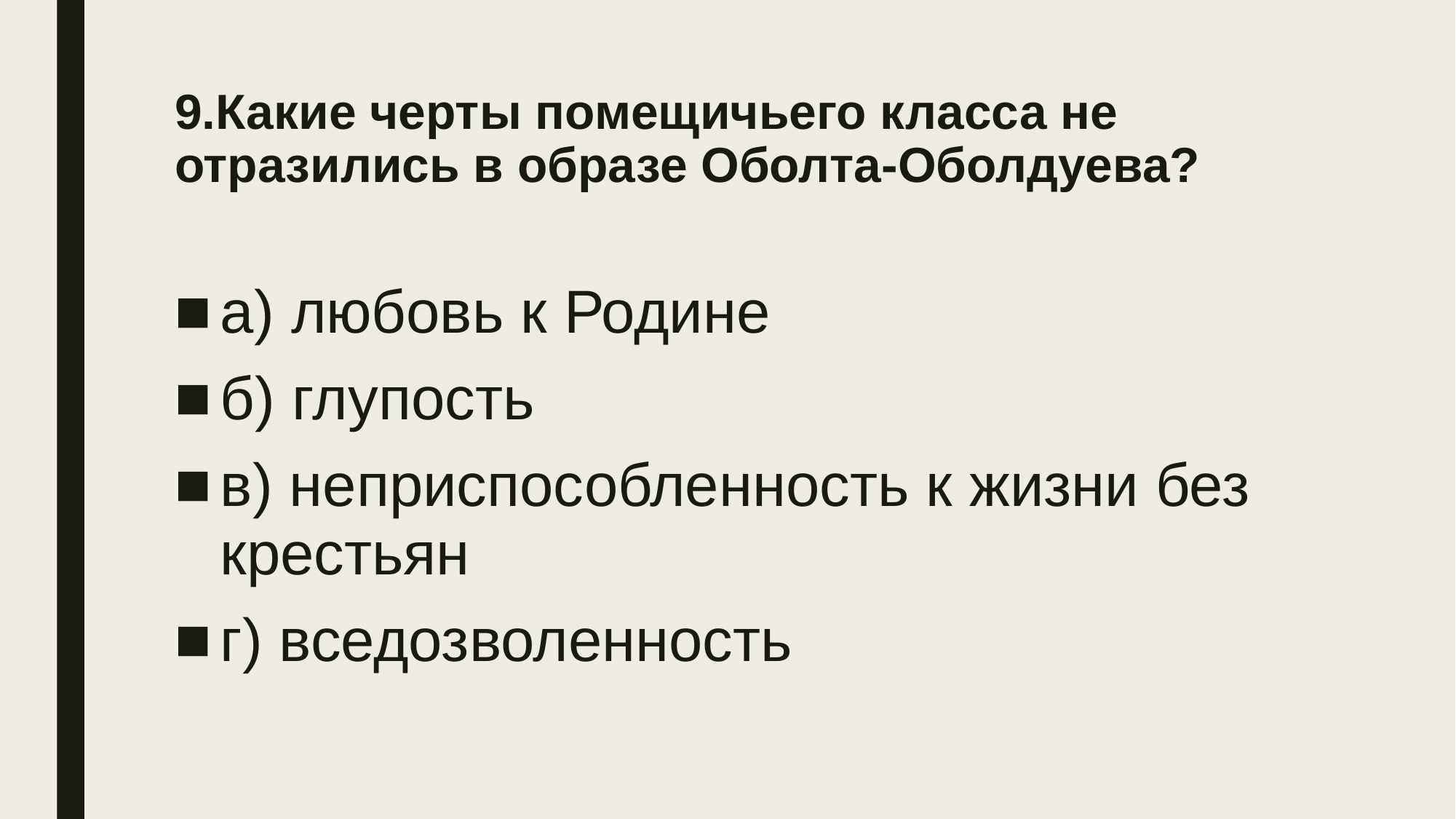

# 9.Какие черты помещичьего класса не отразились в образе Оболта-Оболдуева?
а) любовь к Родине
б) глупость
в) неприспособленность к жизни без крестьян
г) вседозволенность